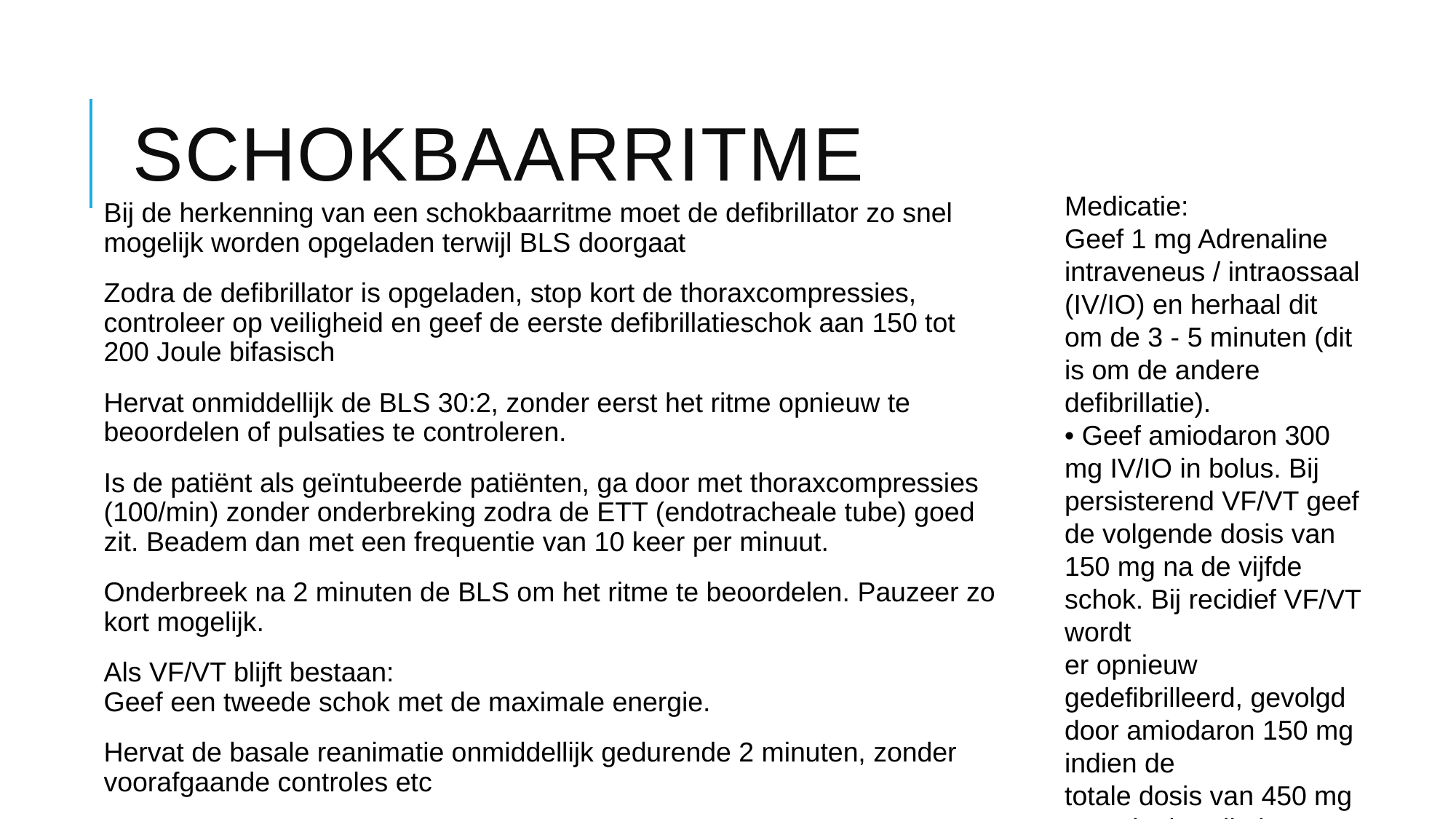

# schokbaarritme
Medicatie:
Geef 1 mg Adrenaline intraveneus / intraossaal (IV/IO) en herhaal dit
om de 3 - 5 minuten (dit is om de andere defibrillatie).
• Geef amiodaron 300 mg IV/IO in bolus. Bij persisterend VF/VT geef de volgende dosis van 150 mg na de vijfde schok. Bij recidief VF/VT wordt
er opnieuw gedefibrilleerd, gevolgd door amiodaron 150 mg indien de
totale dosis van 450 mg nog niet bereikt is.
Bij de herkenning van een schokbaarritme moet de defibrillator zo snel mogelijk worden opgeladen terwijl BLS doorgaat
Zodra de defibrillator is opgeladen, stop kort de thoraxcompressies, controleer op veiligheid en geef de eerste defibrillatieschok aan 150 tot 200 Joule bifasisch
Hervat onmiddellijk de BLS 30:2, zonder eerst het ritme opnieuw te beoordelen of pulsaties te controleren.
Is de patiënt als geïntubeerde patiënten, ga door met thoraxcompressies (100/min) zonder onderbreking zodra de ETT (endotracheale tube) goed zit. Beadem dan met een frequentie van 10 keer per minuut.
Onderbreek na 2 minuten de BLS om het ritme te beoordelen. Pauzeer zo kort mogelijk.
Als VF/VT blijft bestaan:
Geef een tweede schok met de maximale energie.
Hervat de basale reanimatie onmiddellijk gedurende 2 minuten, zonder voorafgaande controles etc